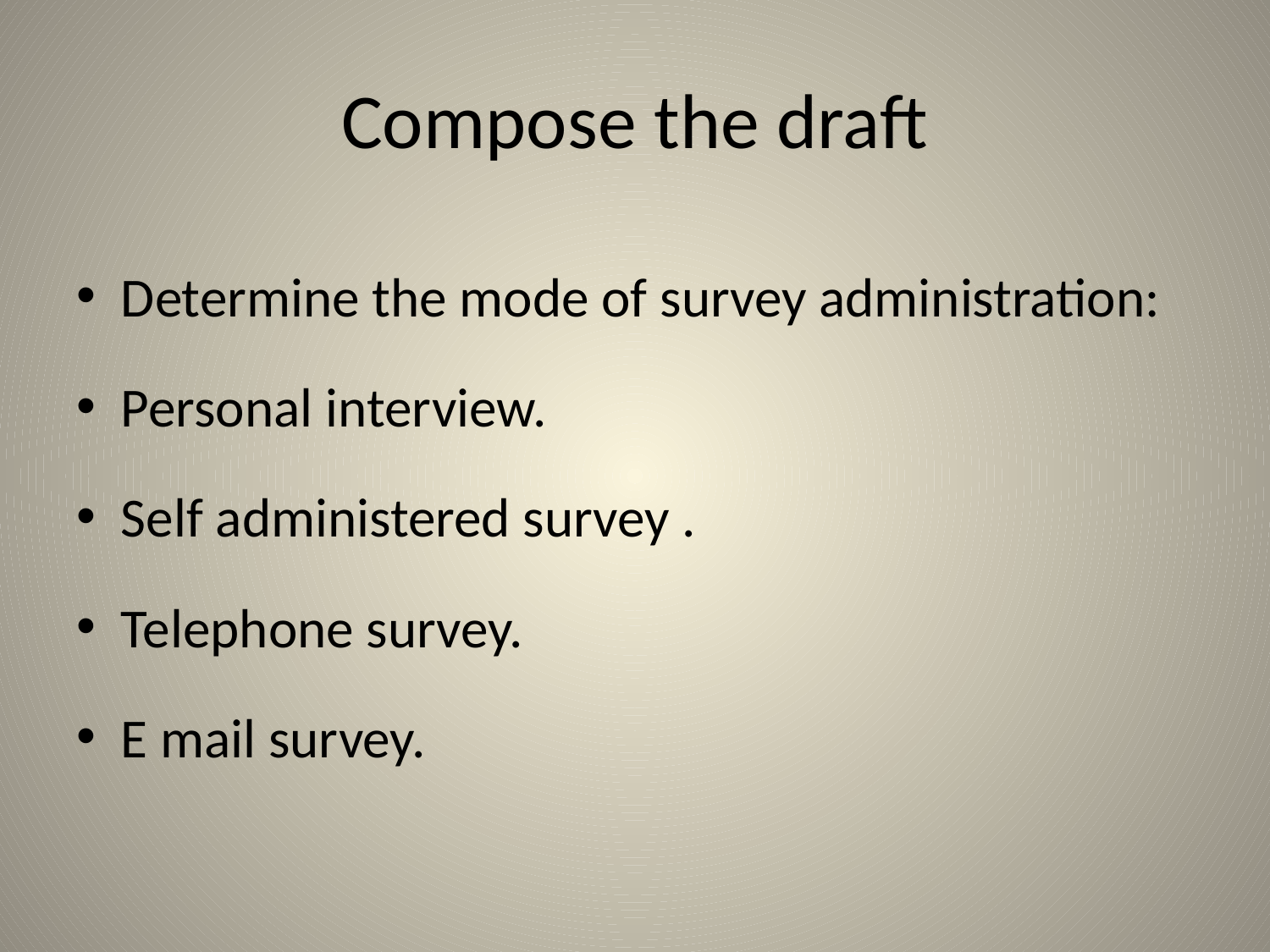

# Compose the draft
Determine the mode of survey administration:
Personal interview.
Self administered survey .
Telephone survey.
E mail survey.